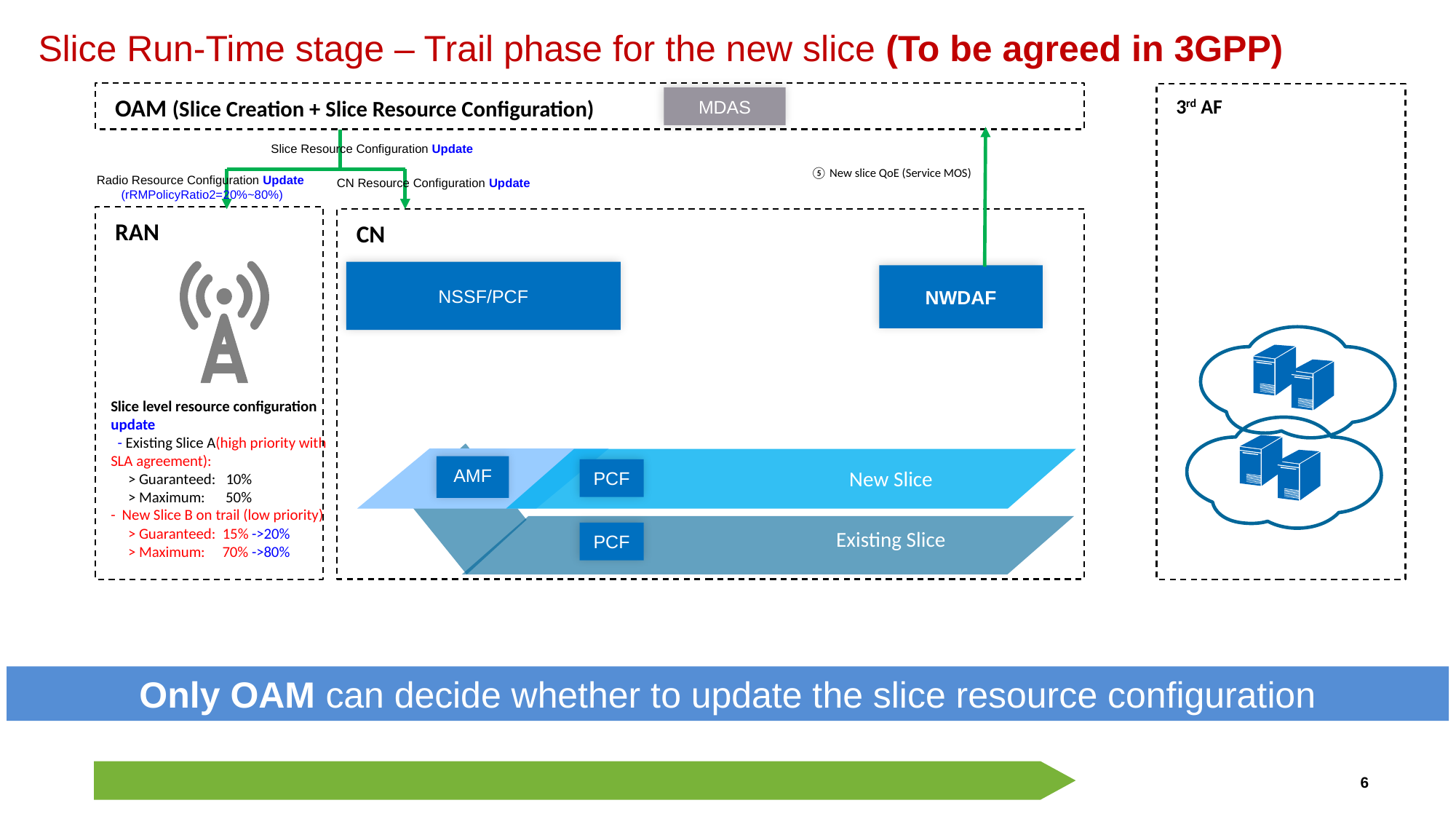

# Slice Run-Time stage – Trail phase for the new slice (To be agreed in 3GPP)
OAM (Slice Creation + Slice Resource Configuration)
3rd AF
MDAS
Slice Resource Configuration Update
⑤ New slice QoE (Service MOS)
Radio Resource Configuration Update
 (rRMPolicyRatio2=20%~80%)
CN Resource Configuration Update
RAN
CN

NSSF/PCF
NWDAF

Slice level resource configuration update
  - Existing Slice A(high priority with SLA agreement):
     > Guaranteed:   10%
     > Maximum:      50%
-  New Slice B on trail (low priority)
     > Guaranteed:  15% ->20%
     > Maximum:     70% ->80%

AMF
PCF
New Slice

Existing Slice
PCF
Only OAM can decide whether to update the slice resource configuration